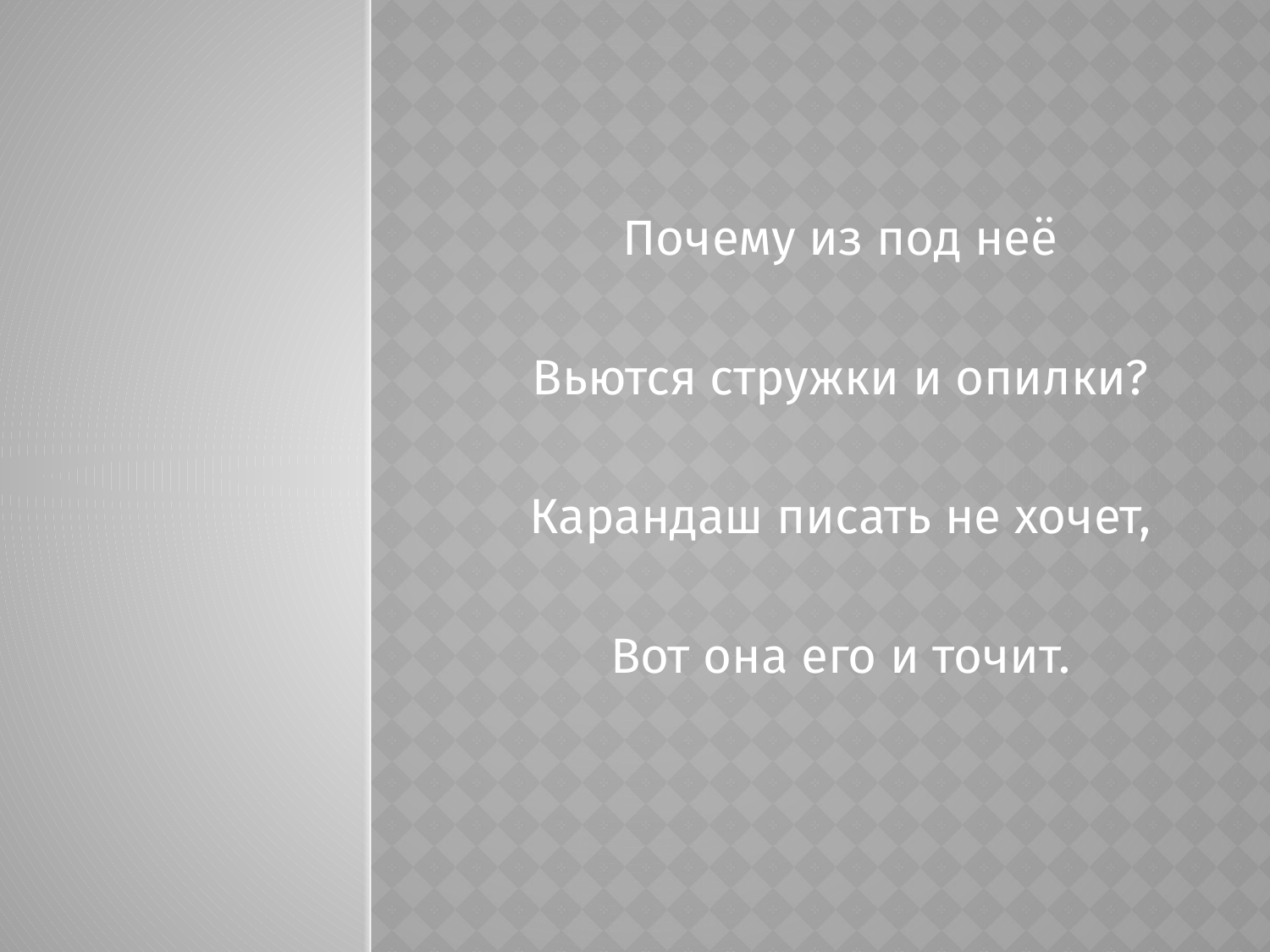

Почему из под неё

Вьются стружки и опилки?

Карандаш писать не хочет,

Вот она его и точит.